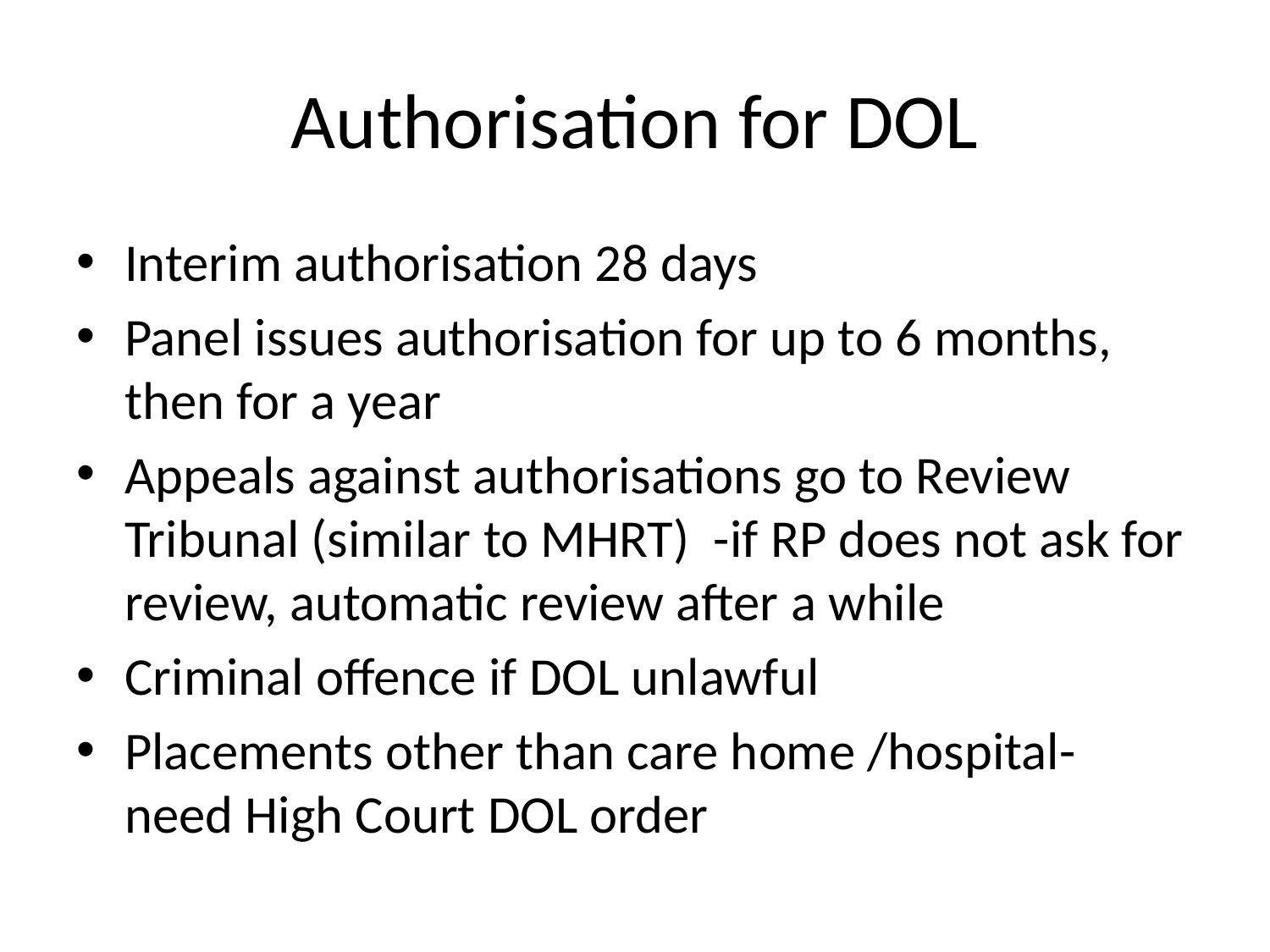

# Authorisation for DOL
Interim authorisation 28 days
Panel issues authorisation for up to 6 months, then for a year
Appeals against authorisations go to Review Tribunal (similar to MHRT)  -if RP does not ask for review, automatic review after a while
Criminal offence if DOL unlawful
Placements other than care home /hospital- need High Court DOL order